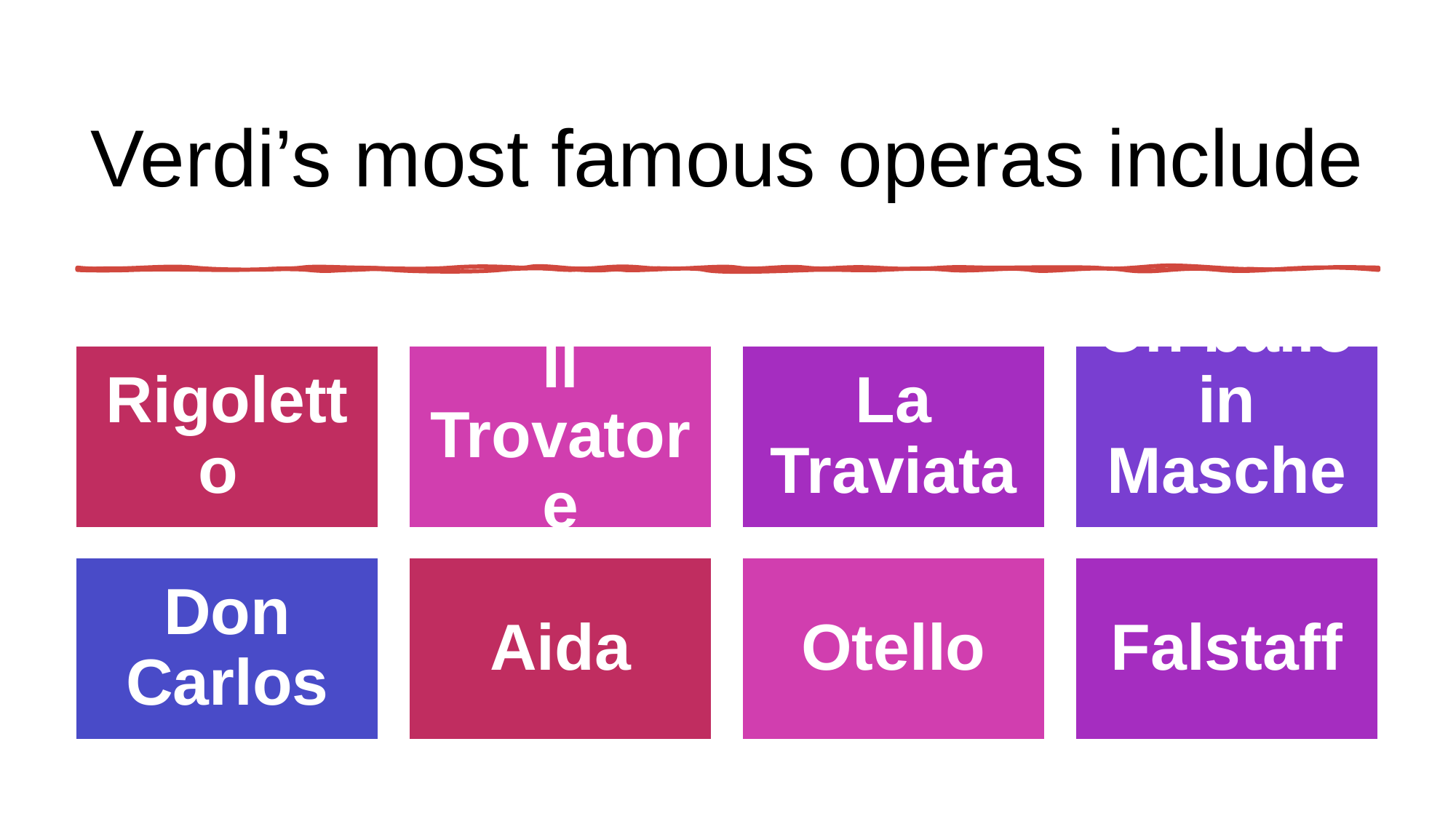

# Verdi’s most famous operas include

Rigoletto
Il Trovatore
La Traviata
Un ballo in Maschera
Don Carlos
Aida
Otello
Falstaff